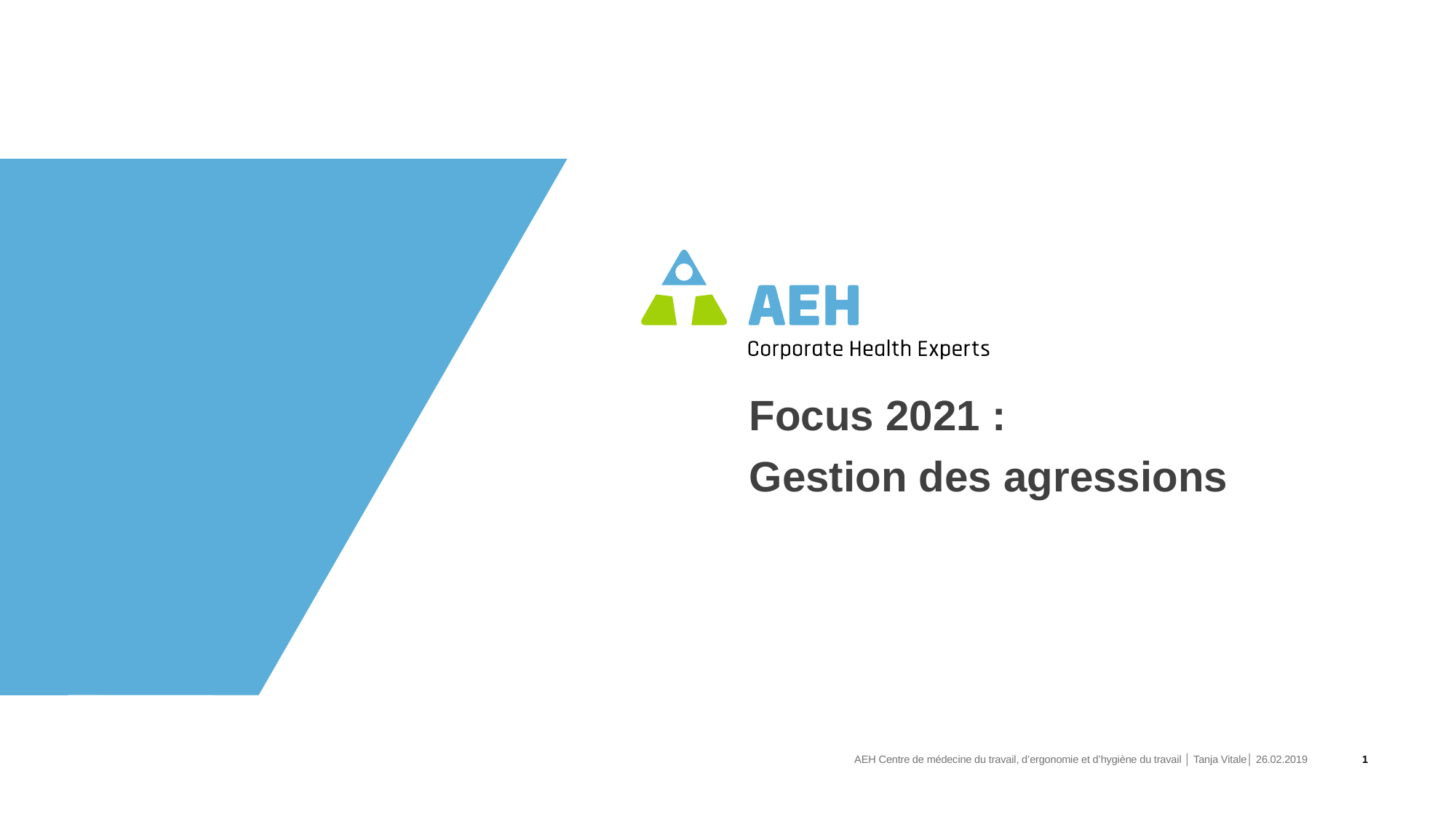

Focus 2021 :
Gestion des agressions
AEH Centre de médecine du travail, d’ergonomie et d’hygiène du travail │ Tanja Vitale│ 26.02.2019